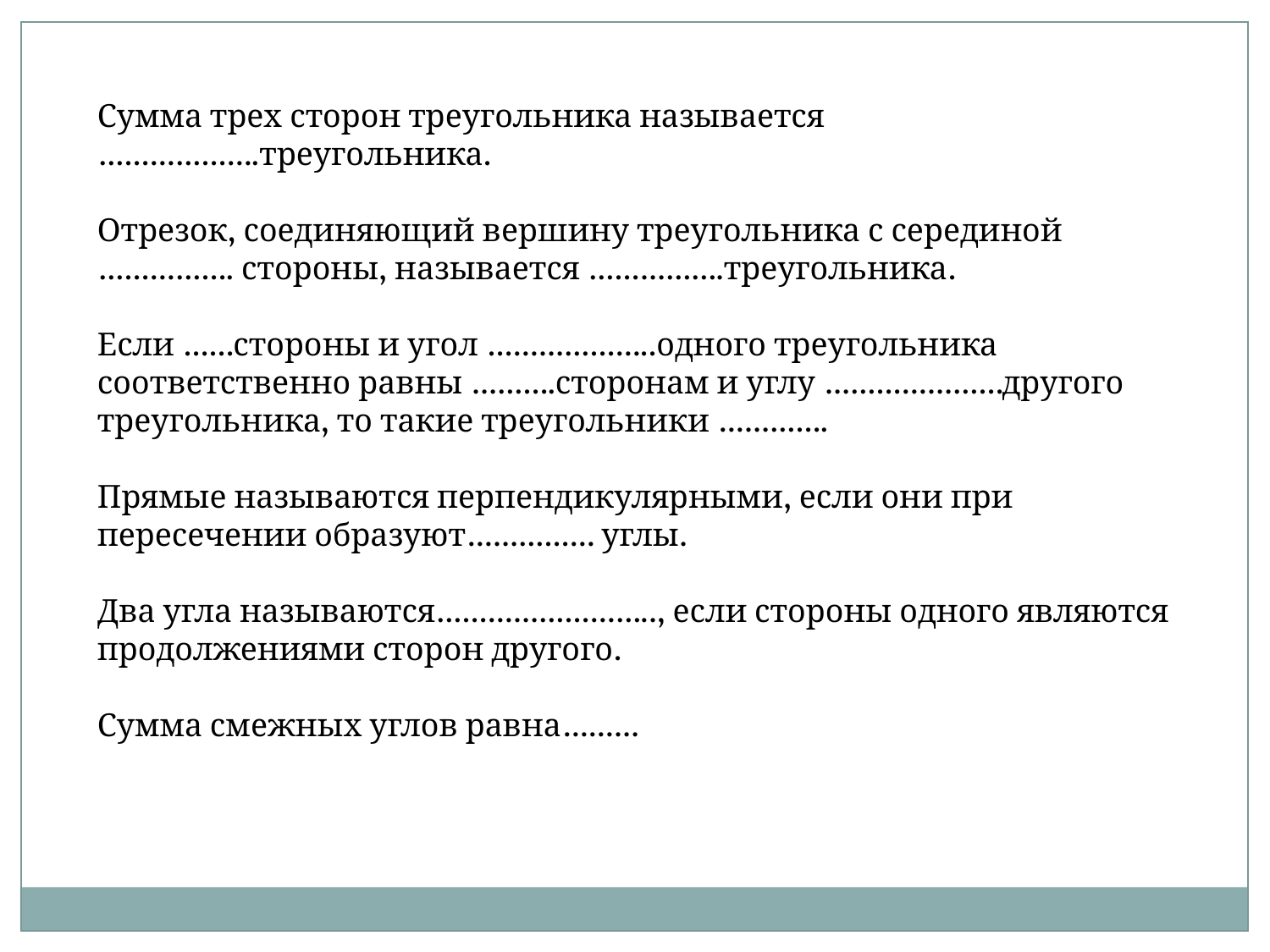

Сумма трех сторон треугольника называется ……………….треугольника.

Отрезок, соединяющий вершину треугольника с серединой ……………. стороны, называется …………….треугольника.

Если ……стороны и угол ………………..одного треугольника соответственно равны ……….сторонам и углу …………………другого треугольника, то такие треугольники ………….

Прямые называются перпендикулярными, если они при пересечении образуют…………… углы.

Два угла называются…………………….., если стороны одного являются продолжениями сторон другого.

Сумма смежных углов равна………